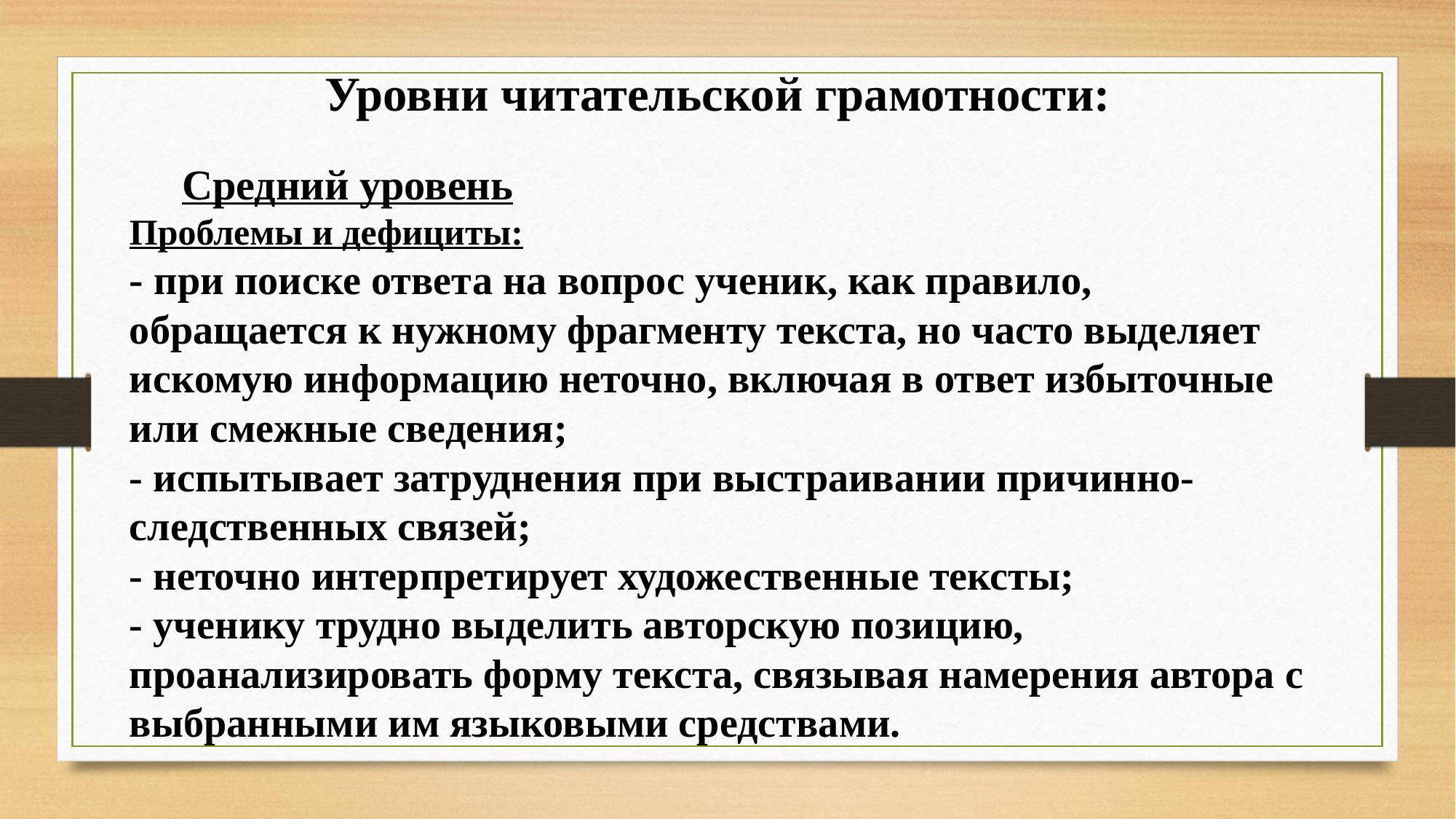

Уровни читательской грамотности:

     Средний уровень
Проблемы и дефициты:
- при поиске ответа на вопрос ученик, как правило, обращается к нужному фрагменту текста, но часто выделяет искомую информацию неточно, включая в ответ избыточные или смежные сведения;
- испытывает затруднения при выстраивании причинно-следственных связей;
- неточно интерпретирует художественные тексты;
- ученику трудно выделить авторскую позицию, проанализировать форму текста, связывая намерения автора с выбранными им языковыми средствами.